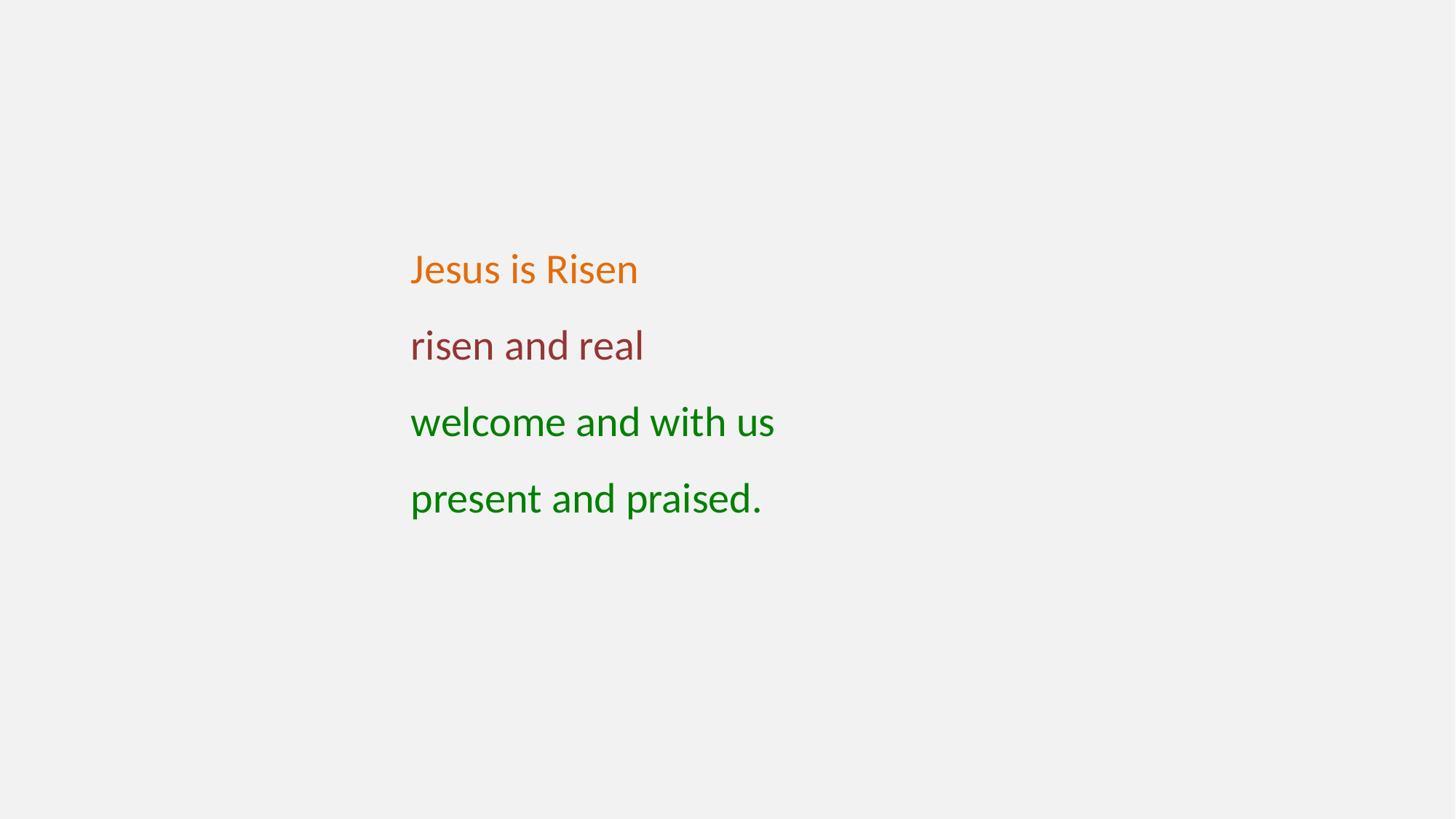

Jesus is Risen
risen and real
welcome and with us
present and praised.